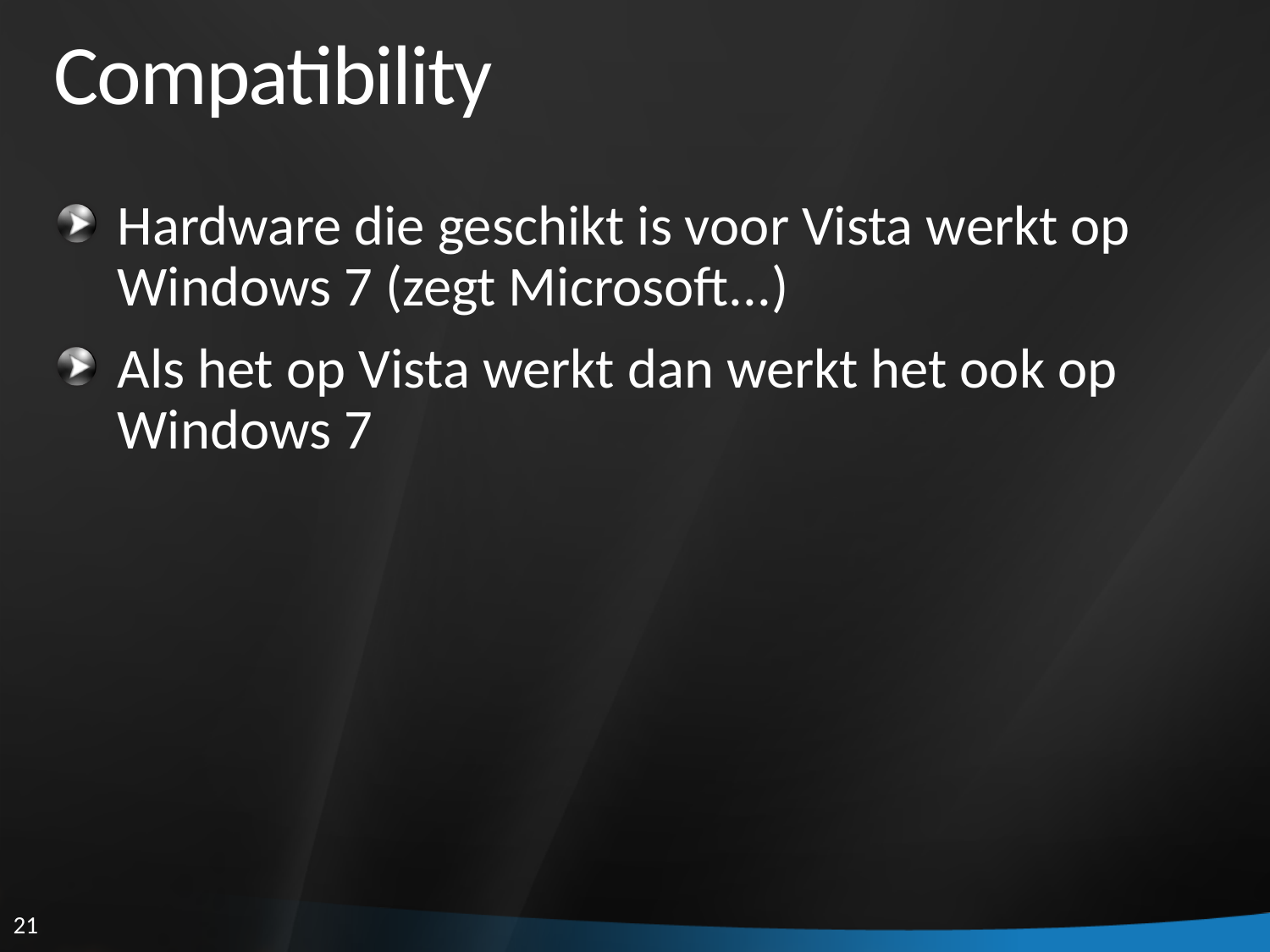

# Compatibility
Hardware die geschikt is voor Vista werkt op Windows 7 (zegt Microsoft...)
Als het op Vista werkt dan werkt het ook op Windows 7